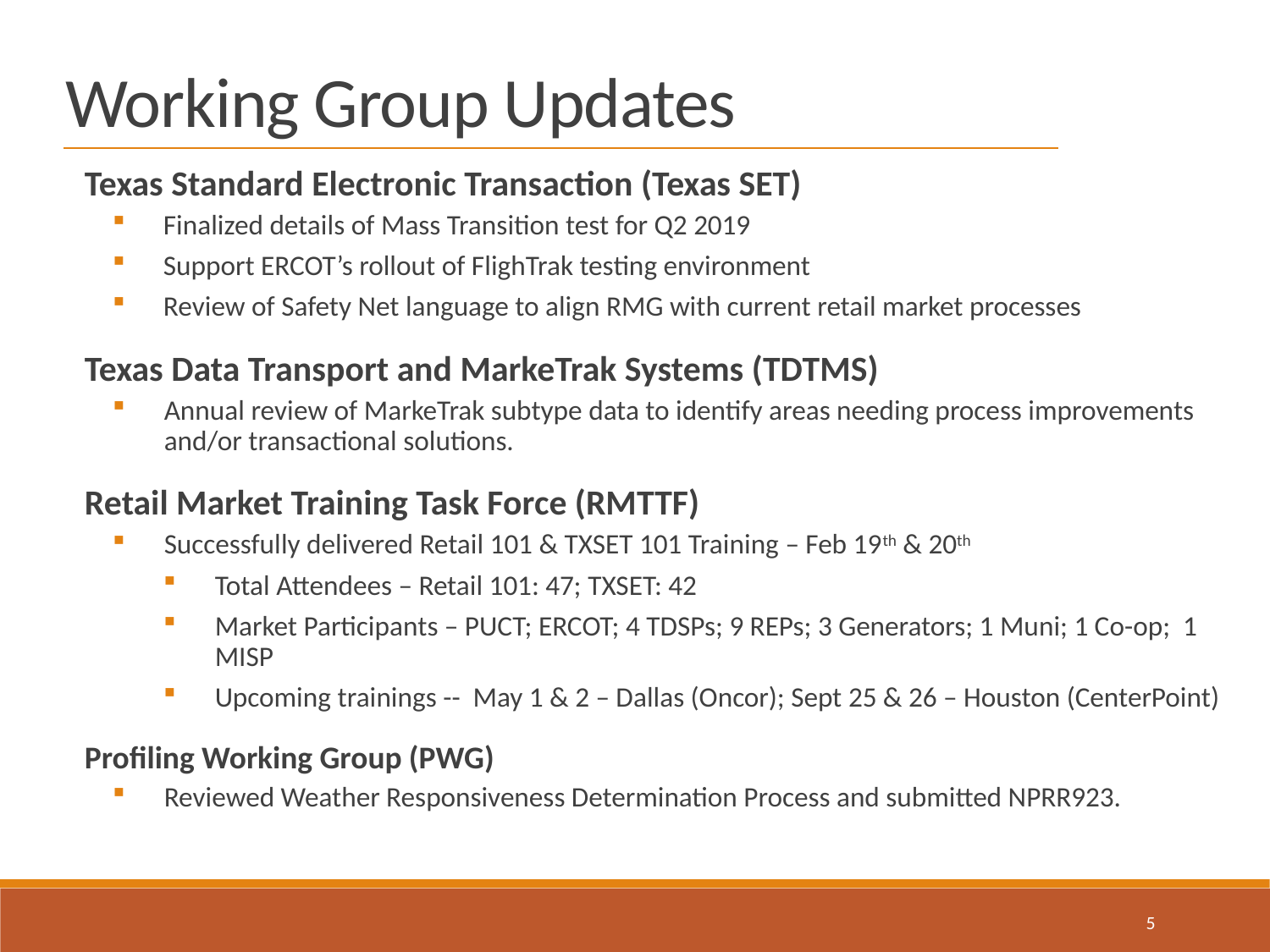

Working Group Updates
Texas Standard Electronic Transaction (Texas SET)
Finalized details of Mass Transition test for Q2 2019
Support ERCOT’s rollout of FlighTrak testing environment
Review of Safety Net language to align RMG with current retail market processes
Texas Data Transport and MarkeTrak Systems (TDTMS)
Annual review of MarkeTrak subtype data to identify areas needing process improvements and/or transactional solutions.
Retail Market Training Task Force (RMTTF)
Successfully delivered Retail 101 & TXSET 101 Training – Feb 19th & 20th
Total Attendees – Retail 101: 47; TXSET: 42
Market Participants – PUCT; ERCOT; 4 TDSPs; 9 REPs; 3 Generators; 1 Muni; 1 Co-op;  1 MISP
Upcoming trainings --  May 1 & 2 – Dallas (Oncor); Sept 25 & 26 – Houston (CenterPoint)
Profiling Working Group (PWG)
Reviewed Weather Responsiveness Determination Process and submitted NPRR923.
5